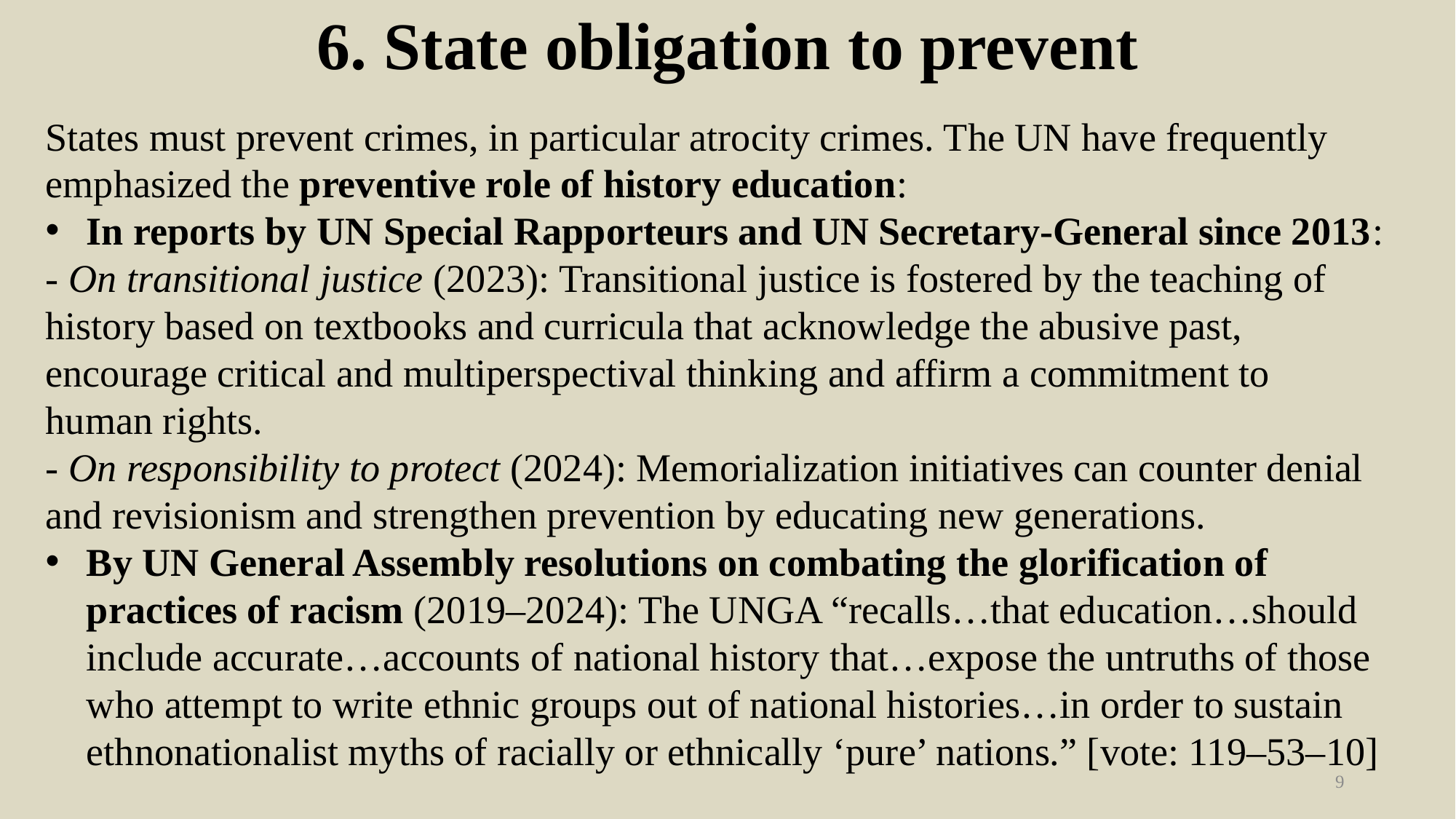

# 6. State obligation to prevent
States must prevent crimes, in particular atrocity crimes. The UN have frequently emphasized the preventive role of history education:
In reports by UN Special Rapporteurs and UN Secretary-General since 2013:
- On transitional justice (2023): Transitional justice is fostered by the teaching of history based on textbooks and curricula that acknowledge the abusive past, encourage critical and multiperspectival thinking and affirm a commitment to human rights.
- On responsibility to protect (2024): Memorialization initiatives can counter denial and revisionism and strengthen prevention by educating new generations.
By UN General Assembly resolutions on combating the glorification of practices of racism (2019–2024): The UNGA “recalls…that education…should include accurate…accounts of national history that…expose the untruths of those who attempt to write ethnic groups out of national histories…in order to sustain ethnonationalist myths of racially or ethnically ‘pure’ nations.” [vote: 119–53–10]

9